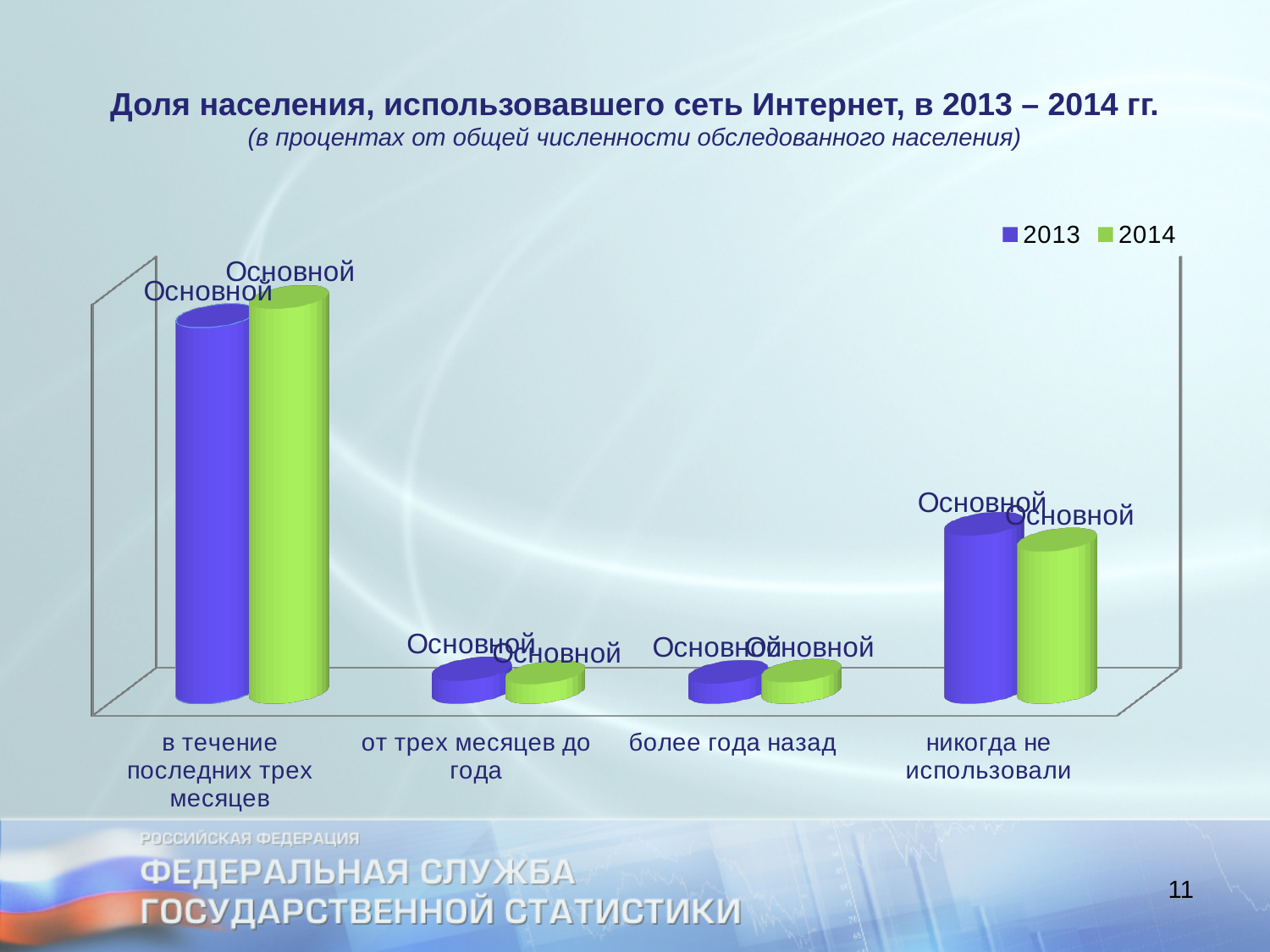

# Доля населения, использовавшего сеть Интернет, в 2013 – 2014 гг. (в процентах от общей численности обследованного населения)

[unsupported chart]

11